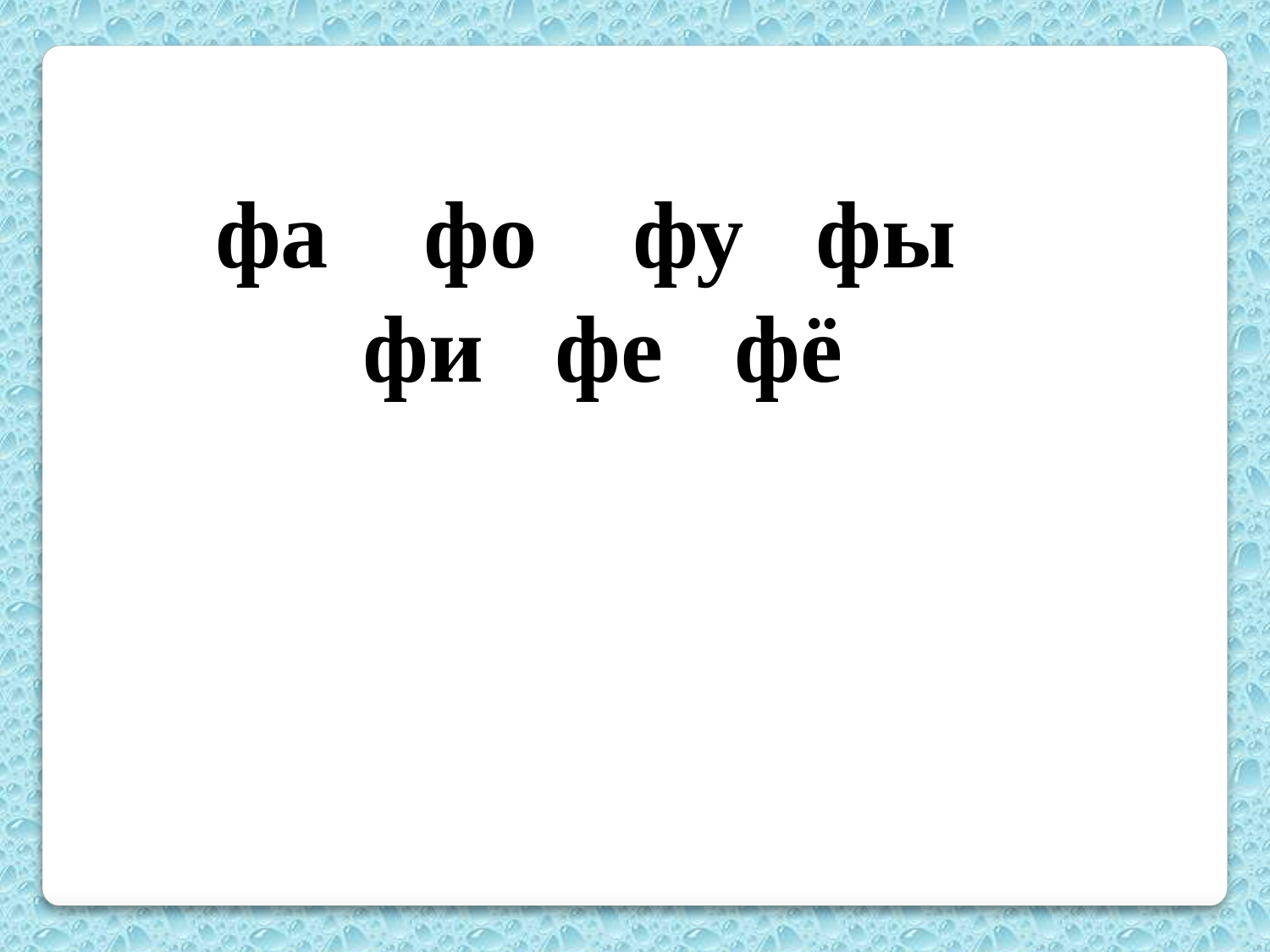

фа    фо    фу   фы
фи   фе   фё